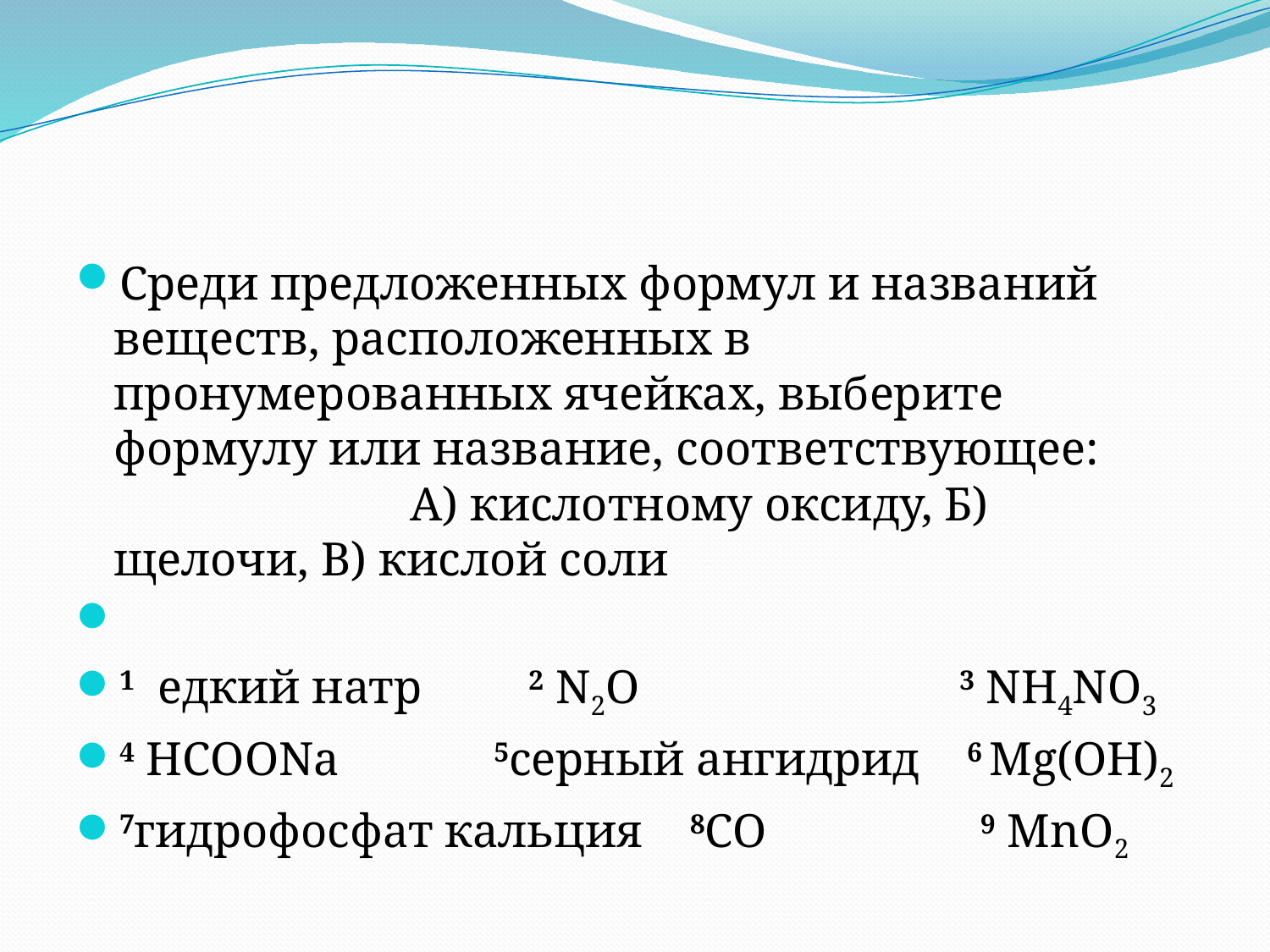

#
Среди предложенных формул и названий веществ, расположенных в пронумерованных ячейках, выберите формулу или название, соответствующее:                                 А) кислотному оксиду, Б) щелочи, В) кислой соли

1  едкий натр         2 N2O                           3 NH4NO3
4 HCOONa             5серный ангидрид    6 Mg(ОН)2
7гидрофосфат кальция    8СО                  9 MnO2